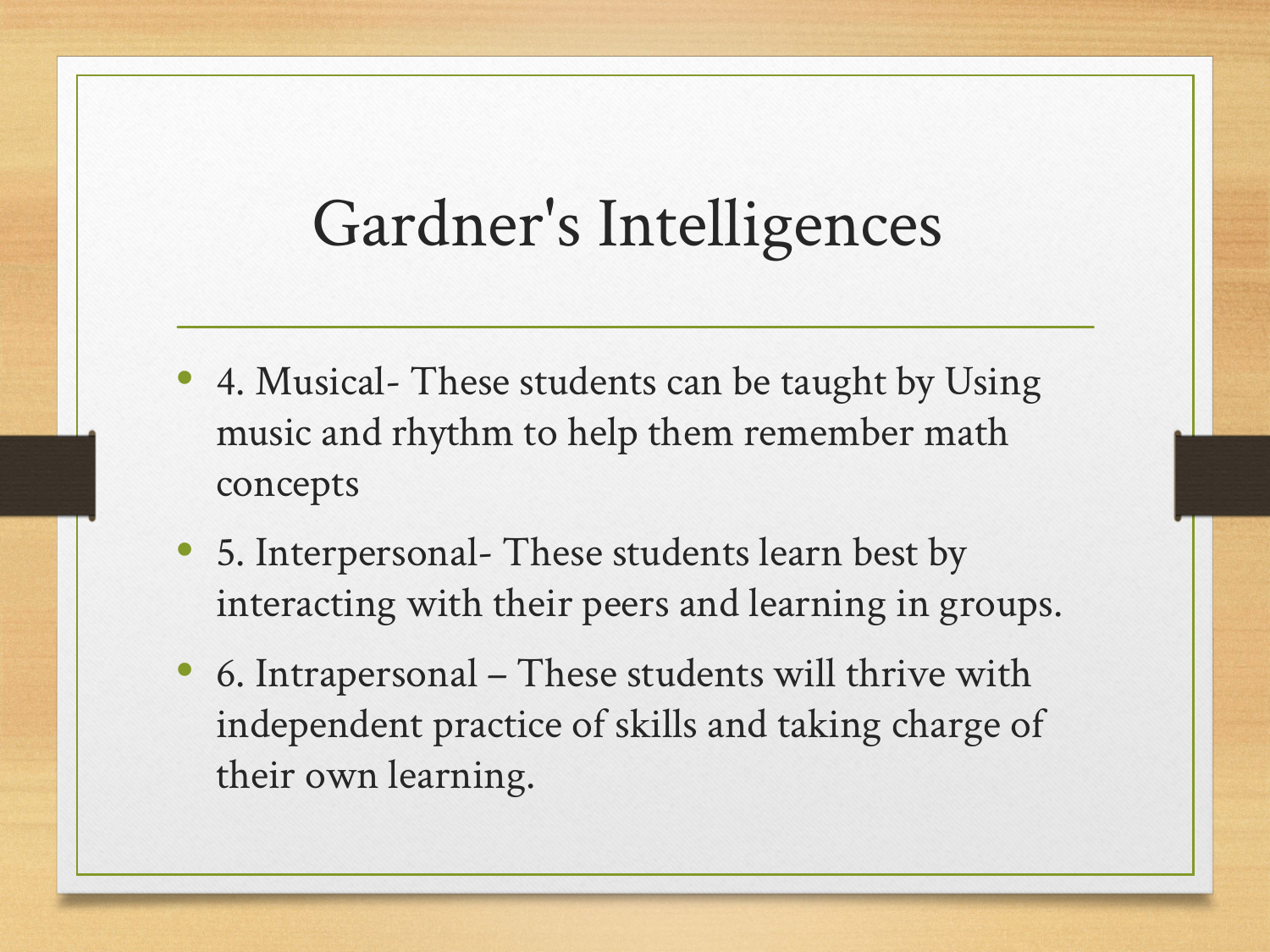

# Gardner's Intelligences
4. Musical- These students can be taught by Using music and rhythm to help them remember math concepts
5. Interpersonal- These students learn best by interacting with their peers and learning in groups.
6. Intrapersonal – These students will thrive with independent practice of skills and taking charge of their own learning.